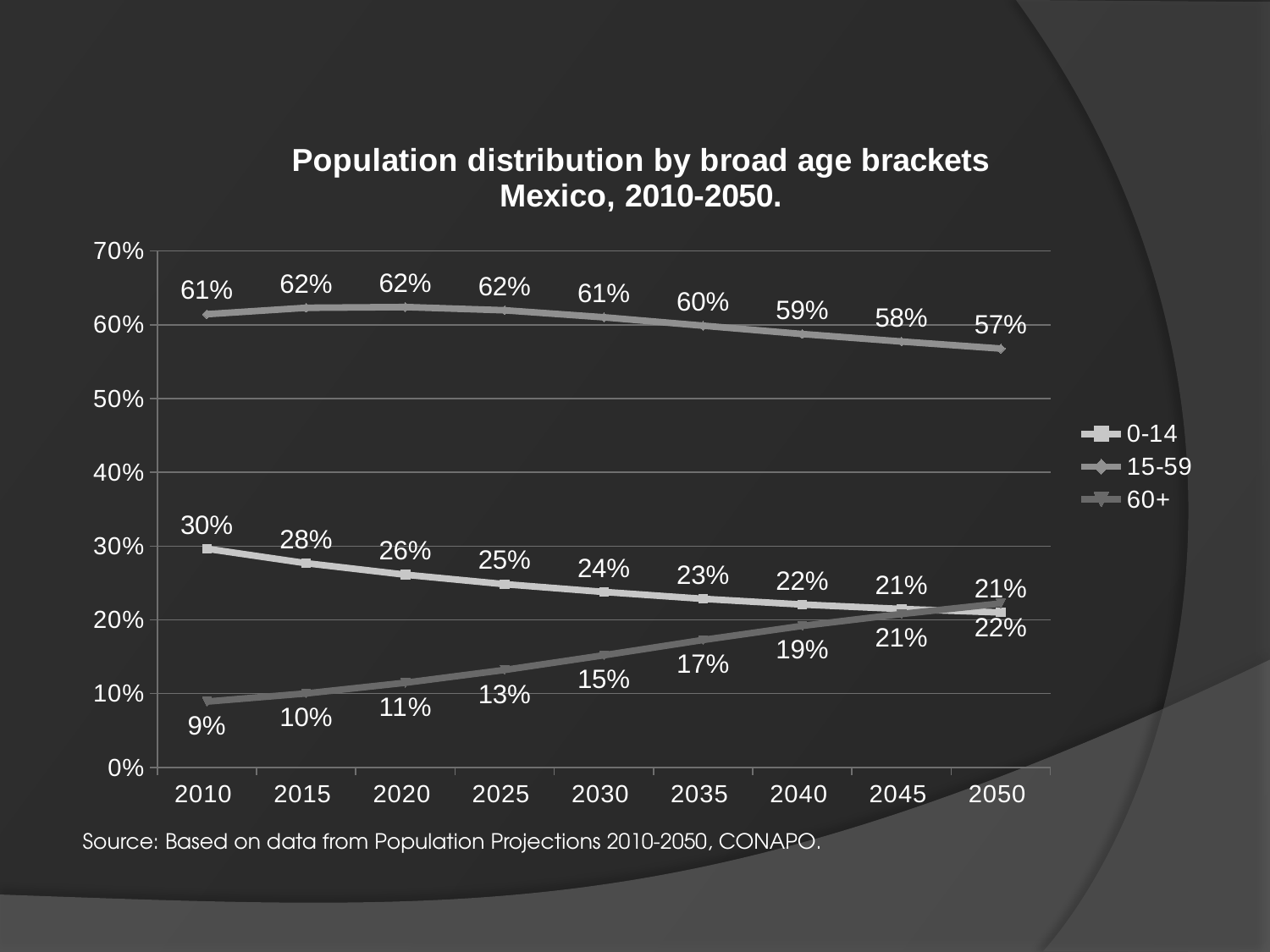

### Chart: Population distribution by broad age brackets
Mexico, 2010-2050.

| Category | 0-14 | 15-59 | 60+ |
|---|---|---|---|
| 2010 | 0.2963584831300988 | 0.6144385858475806 | 0.08920293102232066 |
| 2015 | 0.276745961274365 | 0.6230459324823184 | 0.10020810624331686 |
| 2020 | 0.26117913873590926 | 0.6240972238125686 | 0.11472363745152232 |
| 2025 | 0.2482885642509088 | 0.6196589284208207 | 0.13205250732827062 |
| 2030 | 0.23778497010682173 | 0.6102177692578991 | 0.15199726063527924 |
| 2035 | 0.22848174493994589 | 0.5988107287808528 | 0.1727075262792012 |
| 2040 | 0.22071102399865203 | 0.5874970526206083 | 0.19179192338073983 |
| 2045 | 0.21470073222034802 | 0.5773601310888646 | 0.2079391366907873 |
| 2050 | 0.2099967555423824 | 0.5677961511730456 | 0.22220709328457214 |
Source: Based on data from Population Projections 2010-2050, CONAPO.